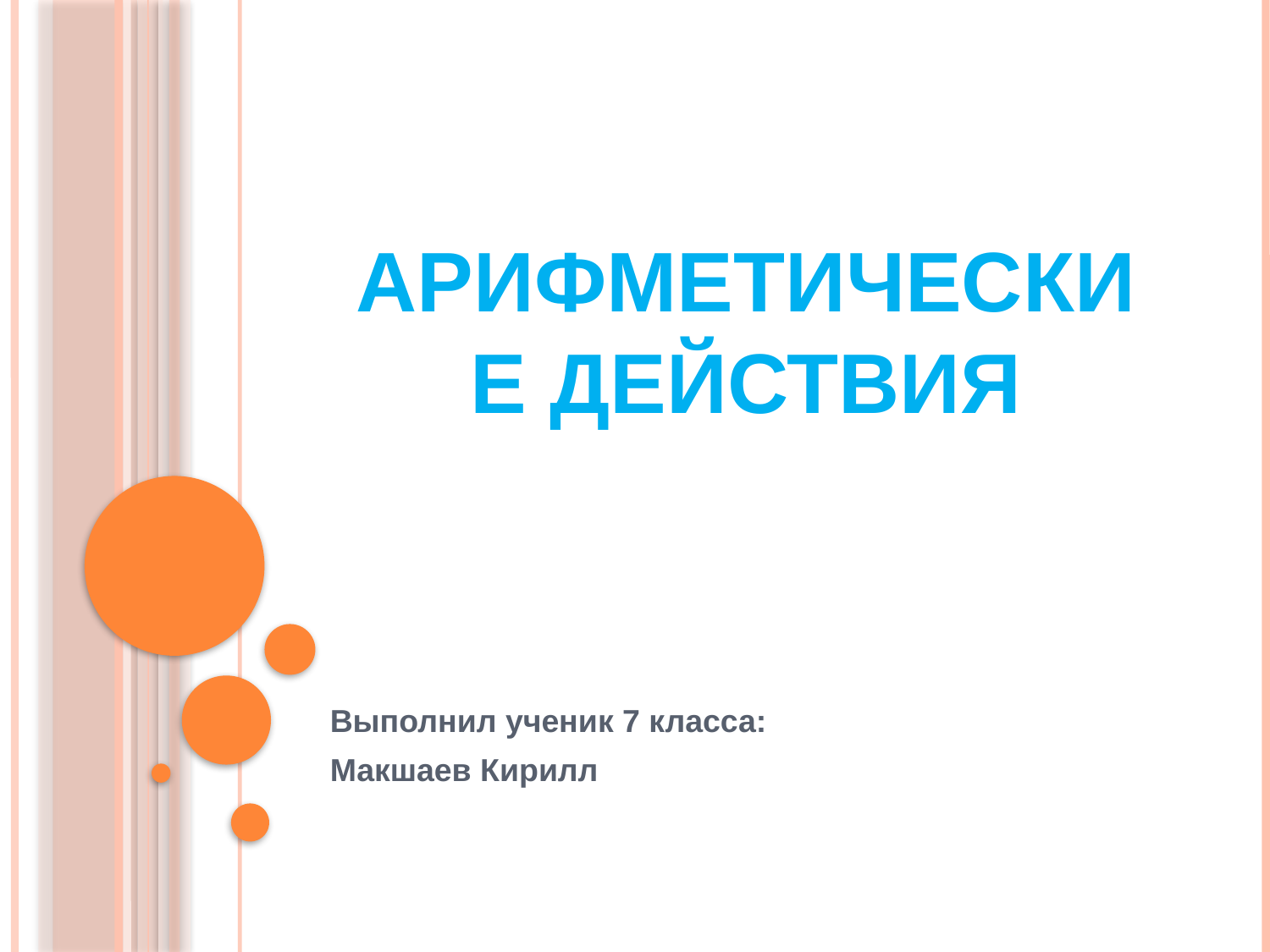

# Арифметические действия
Выполнил ученик 7 класса:
Макшаев Кирилл